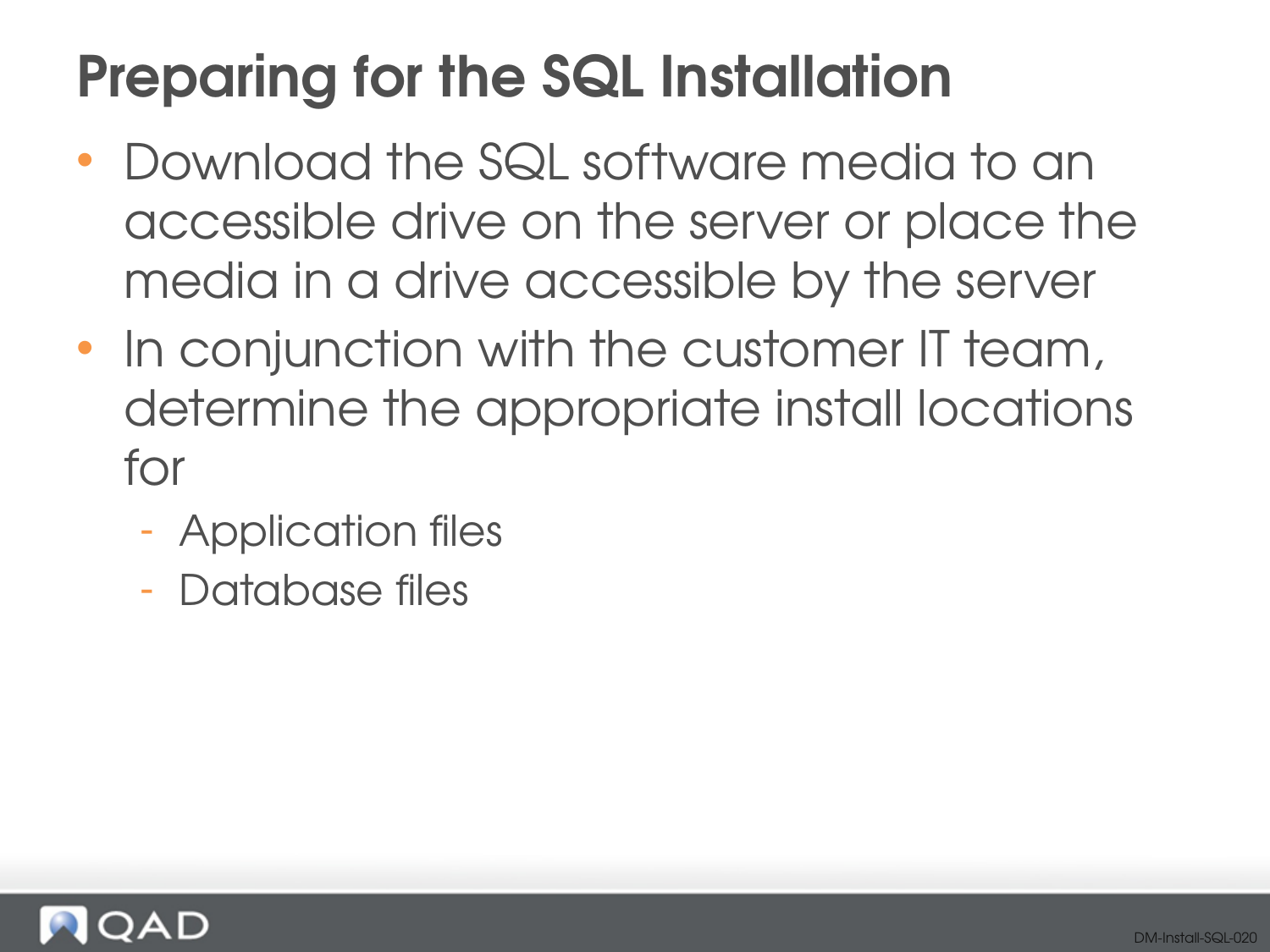

# Preparing for the SQL Installation
Download the SQL software media to an accessible drive on the server or place the media in a drive accessible by the server
In conjunction with the customer IT team, determine the appropriate install locations for
Application files
Database files

DM-Install-SQL-020